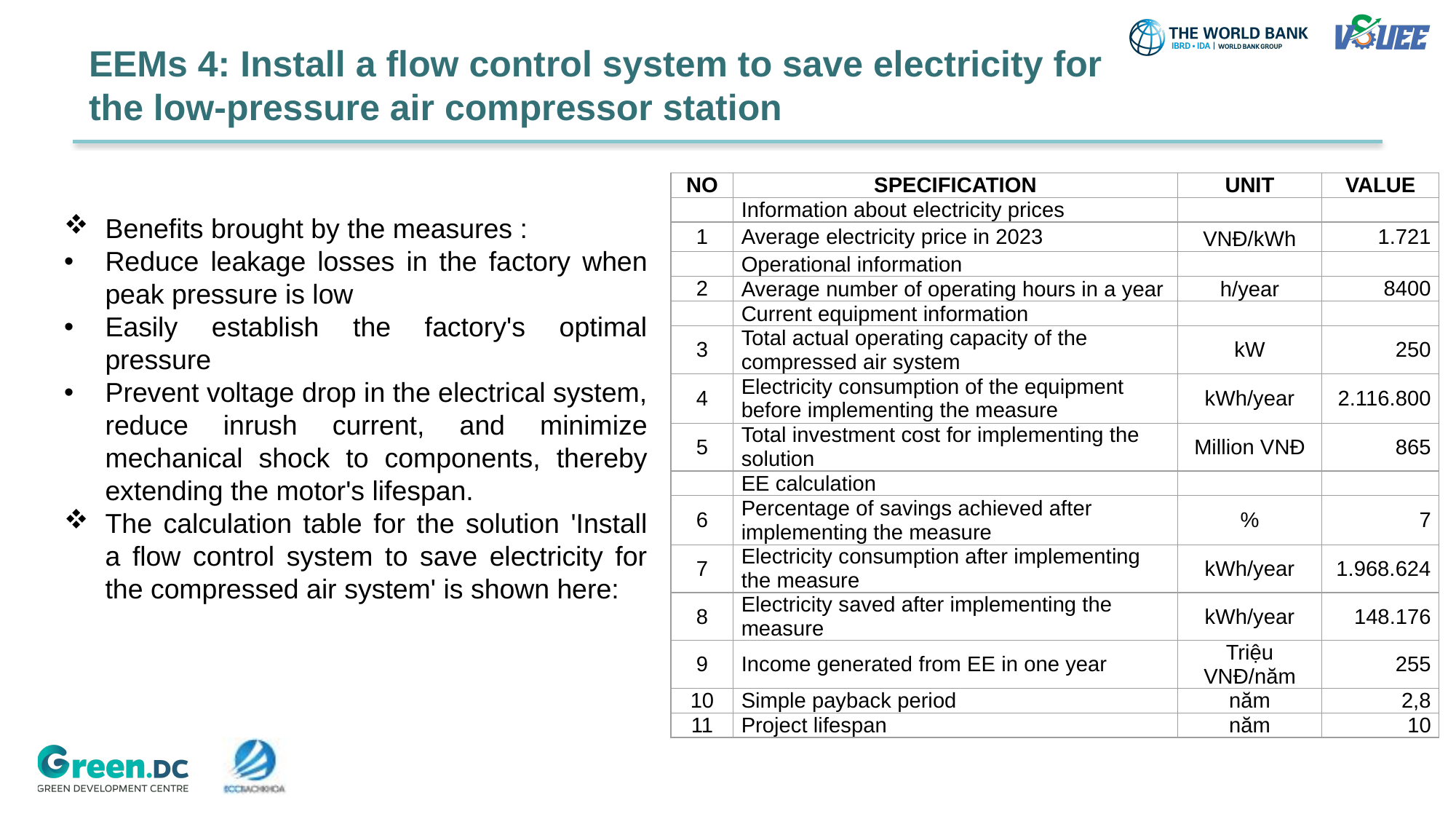

EEMs 4: Install a flow control system to save electricity for the low-pressure air compressor station
| NO | SPECIFICATION | UNIT | VALUE |
| --- | --- | --- | --- |
|  | Information about electricity prices |  |  |
| 1 | Average electricity price in 2023 | VNĐ/kWh | 1.721 |
|  | Operational information |  |  |
| 2 | Average number of operating hours in a year | h/year | 8400 |
|  | Current equipment information |  |  |
| 3 | Total actual operating capacity of the compressed air system | kW | 250 |
| 4 | Electricity consumption of the equipment before implementing the measure | kWh/year | 2.116.800 |
| 5 | Total investment cost for implementing the solution | Million VNĐ | 865 |
|  | EE calculation |  |  |
| 6 | Percentage of savings achieved after implementing the measure | % | 7 |
| 7 | Electricity consumption after implementing the measure | kWh/year | 1.968.624 |
| 8 | Electricity saved after implementing the measure | kWh/year | 148.176 |
| 9 | Income generated from EE in one year | Triệu VNĐ/năm | 255 |
| 10 | Simple payback period | năm | 2,8 |
| 11 | Project lifespan | năm | 10 |
Benefits brought by the measures :
Reduce leakage losses in the factory when peak pressure is low
Easily establish the factory's optimal pressure
Prevent voltage drop in the electrical system, reduce inrush current, and minimize mechanical shock to components, thereby extending the motor's lifespan.
The calculation table for the solution 'Install a flow control system to save electricity for the compressed air system' is shown here: